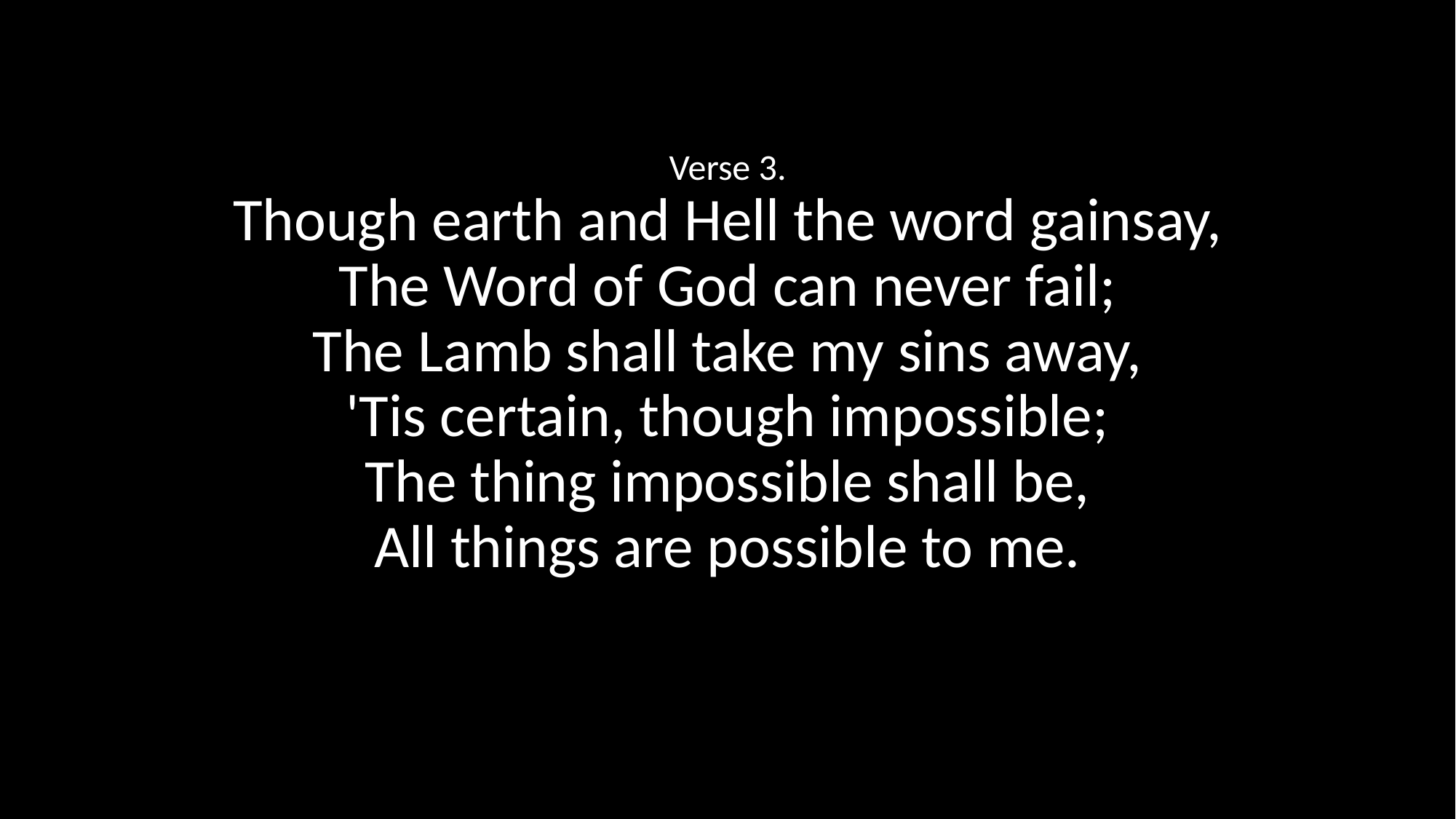

Verse 3.
Though earth and Hell the word gainsay,
The Word of God can never fail;
The Lamb shall take my sins away,
'Tis certain, though impossible;
The thing impossible shall be,
All things are possible to me.